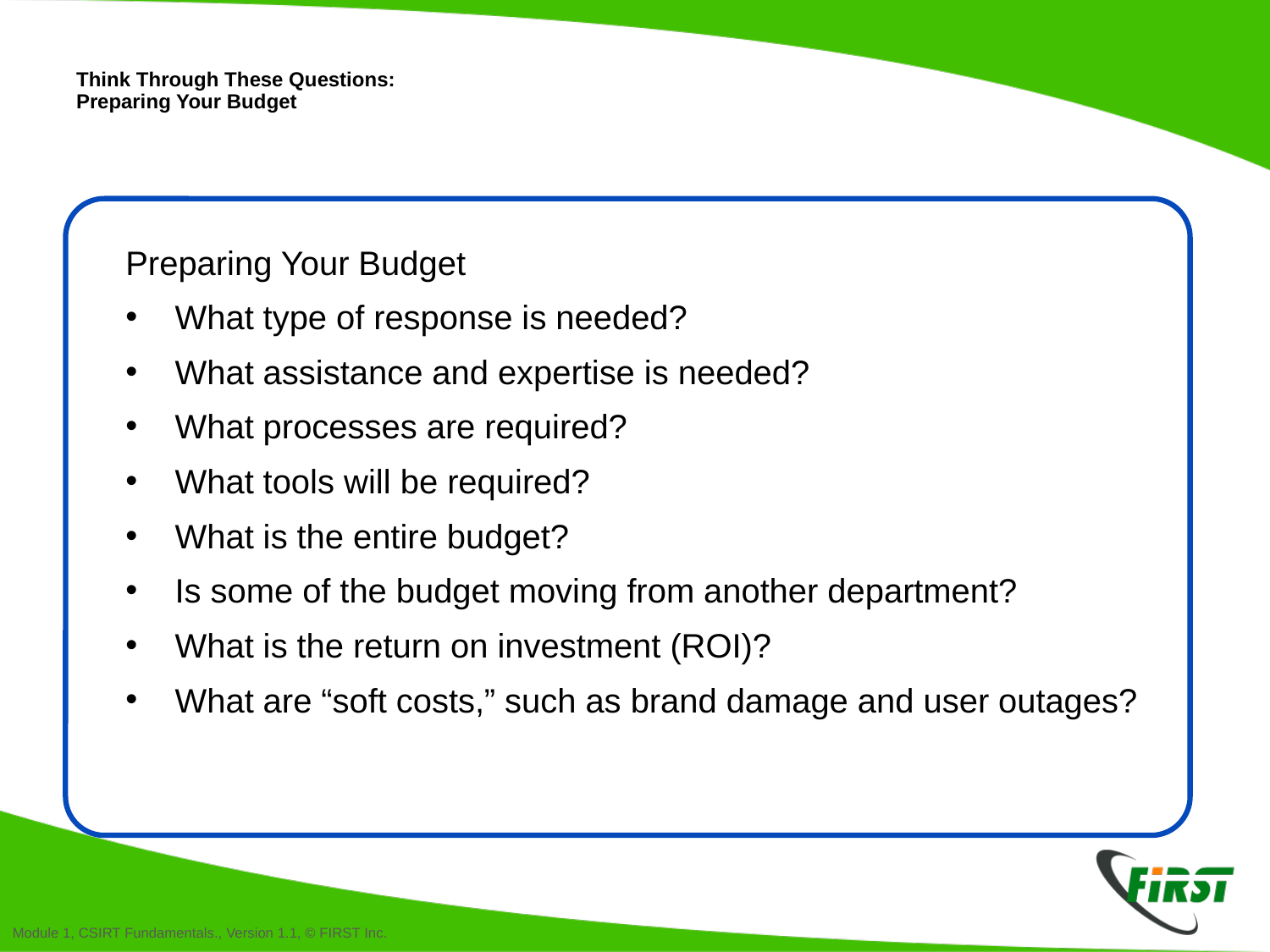

# Think Through These Questions: Preparing Your Budget

Preparing Your Budget
What type of response is needed?
What assistance and expertise is needed?
What processes are required?
What tools will be required?
What is the entire budget?
Is some of the budget moving from another department?
What is the return on investment (ROI)?
What are “soft costs,” such as brand damage and user outages?